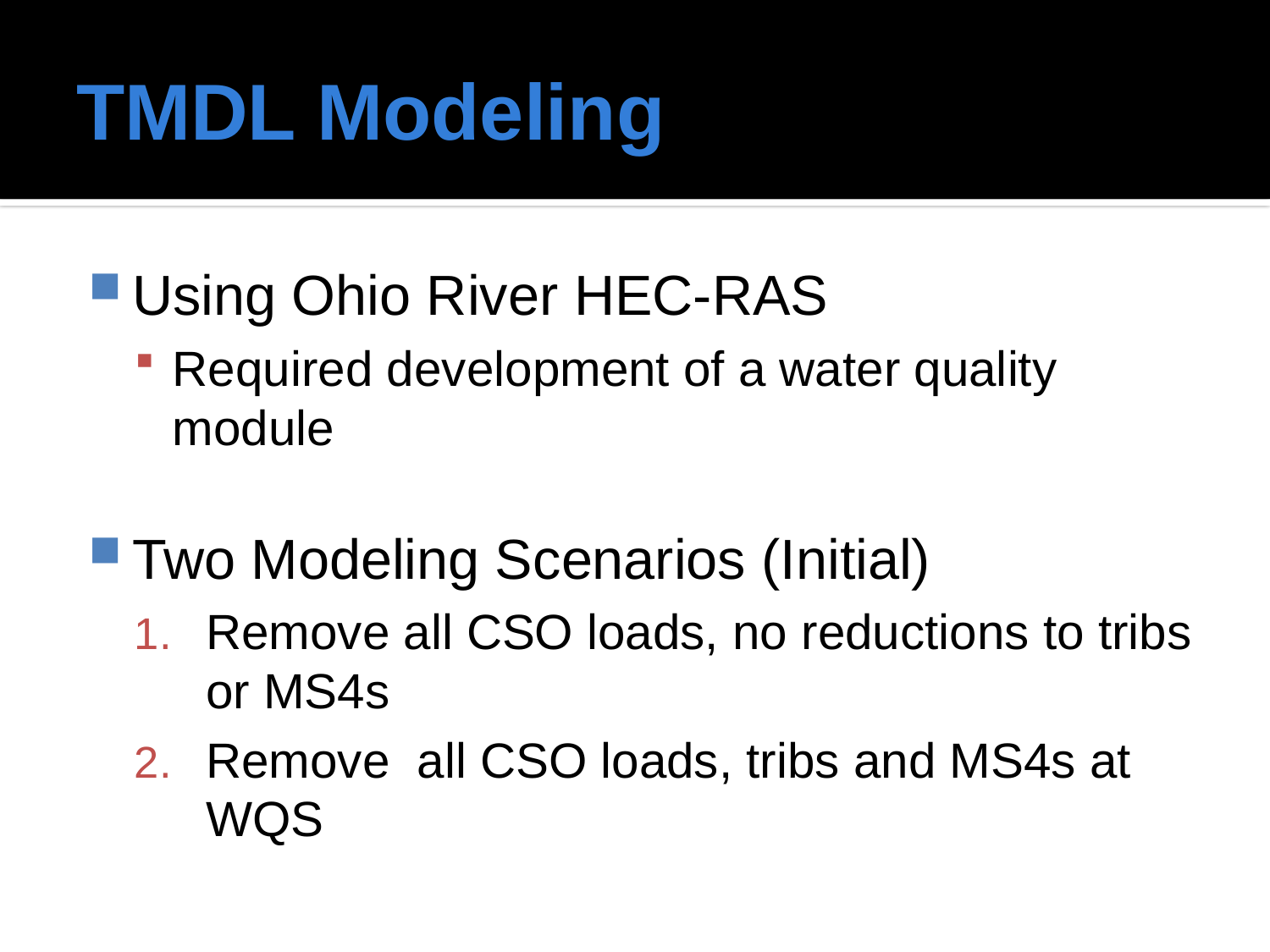

# TMDL Modeling
Using Ohio River HEC-RAS
Required development of a water quality module

Two Modeling Scenarios (Initial)
Remove all CSO loads, no reductions to tribs or MS4s
Remove  all CSO loads, tribs and MS4s at WQS